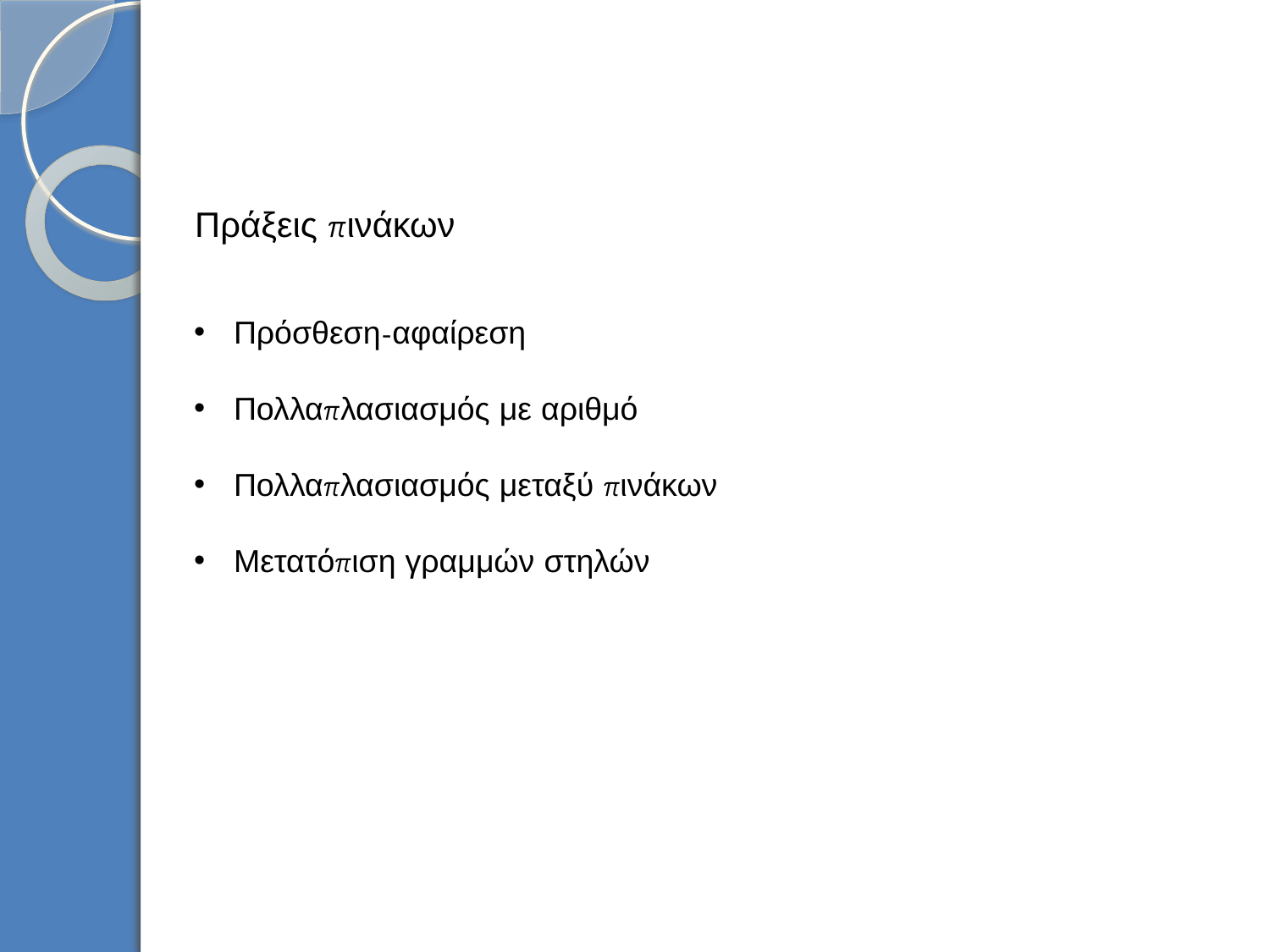

Πράξεις πινάκων
Πρόσθεση-αφαίρεση

Πολλαπλασιασμός με αριθμό

Πολλαπλασιασμός μεταξύ πινάκων

Μετατόπιση γραμμών στηλών